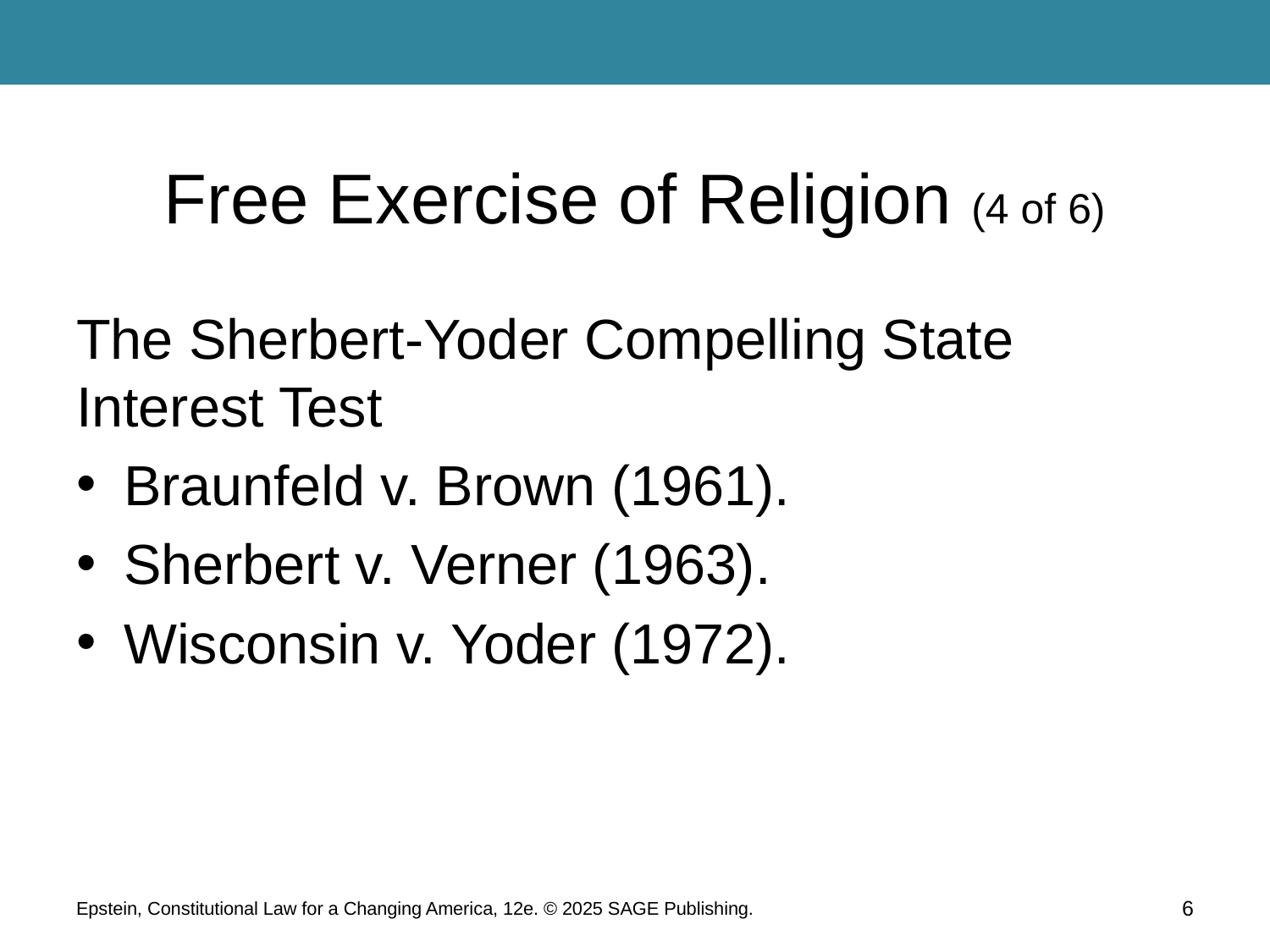

# Free Exercise of Religion (4 of 6)
The Sherbert-Yoder Compelling State Interest Test
Braunfeld v. Brown (1961).
Sherbert v. Verner (1963).
Wisconsin v. Yoder (1972).
Epstein, Constitutional Law for a Changing America, 12e. © 2025 SAGE Publishing.
6